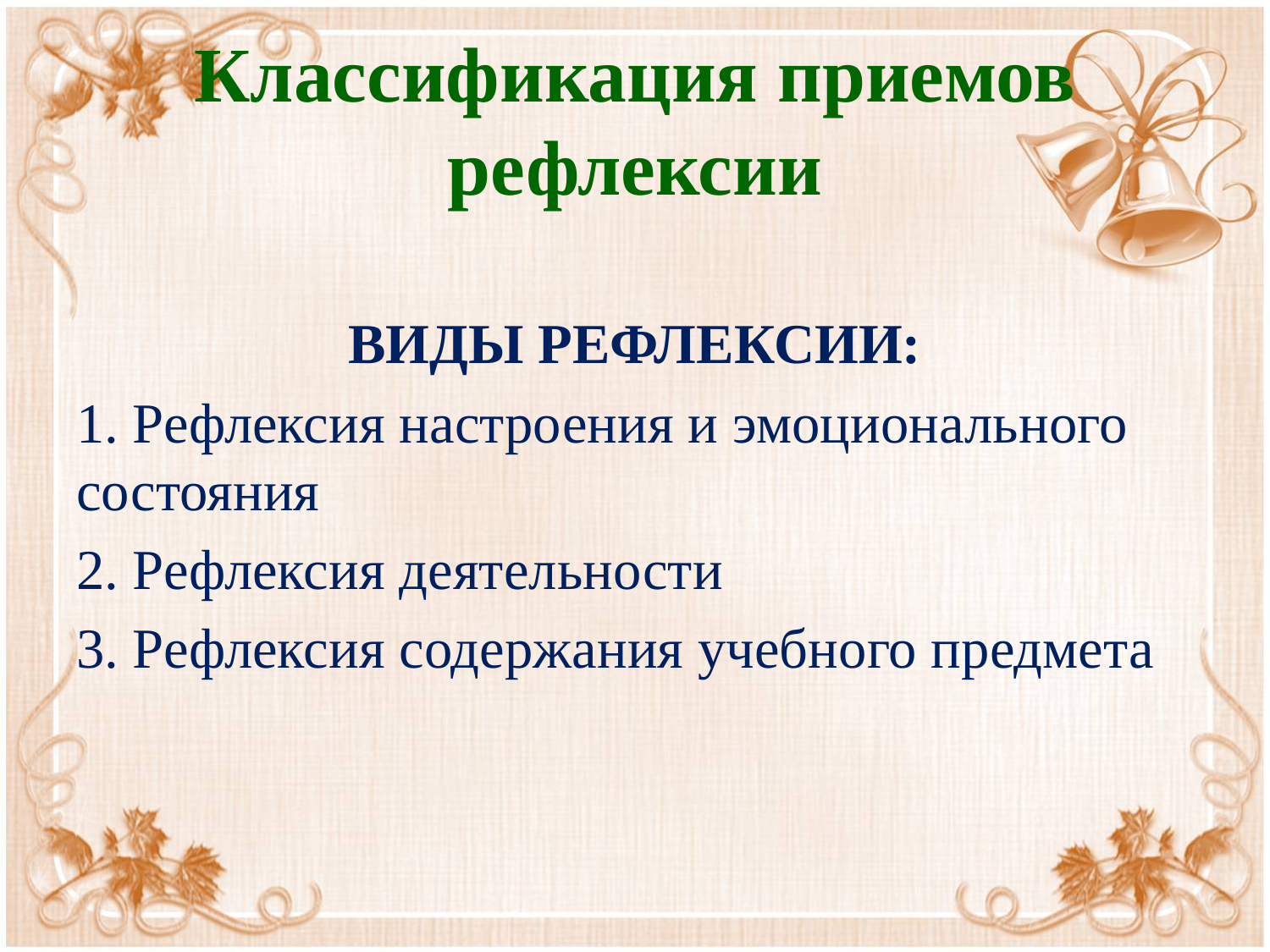

# Классификация приемов рефлексии

ВИДЫ РЕФЛЕКСИИ:
1. Рефлексия настроения и эмоционального состояния
2. Рефлексия деятельности
3. Рефлексия содержания учебного предмета